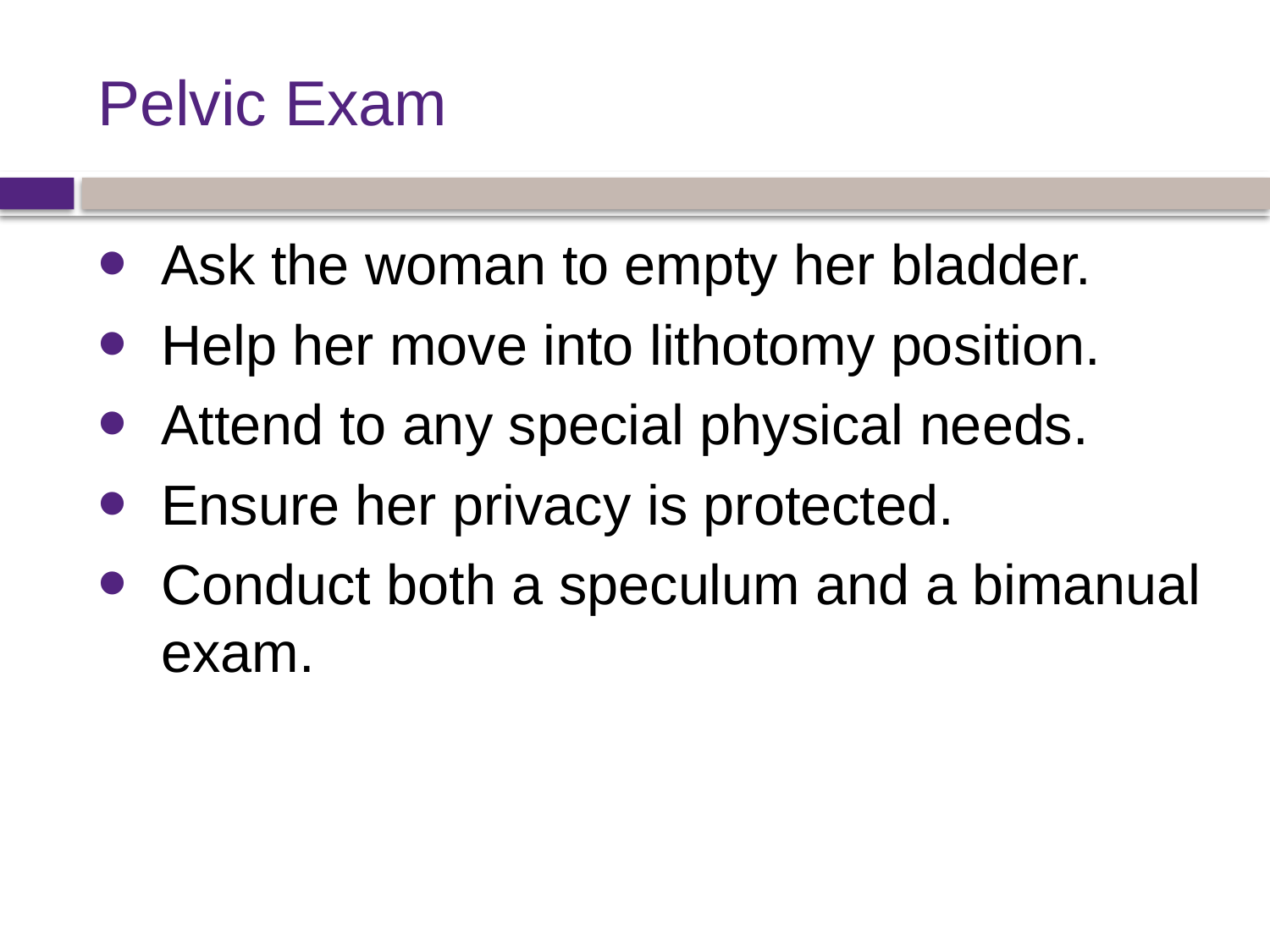

# Pelvic Exam
Ask the woman to empty her bladder.
Help her move into lithotomy position.
Attend to any special physical needs.
Ensure her privacy is protected.
Conduct both a speculum and a bimanual exam.